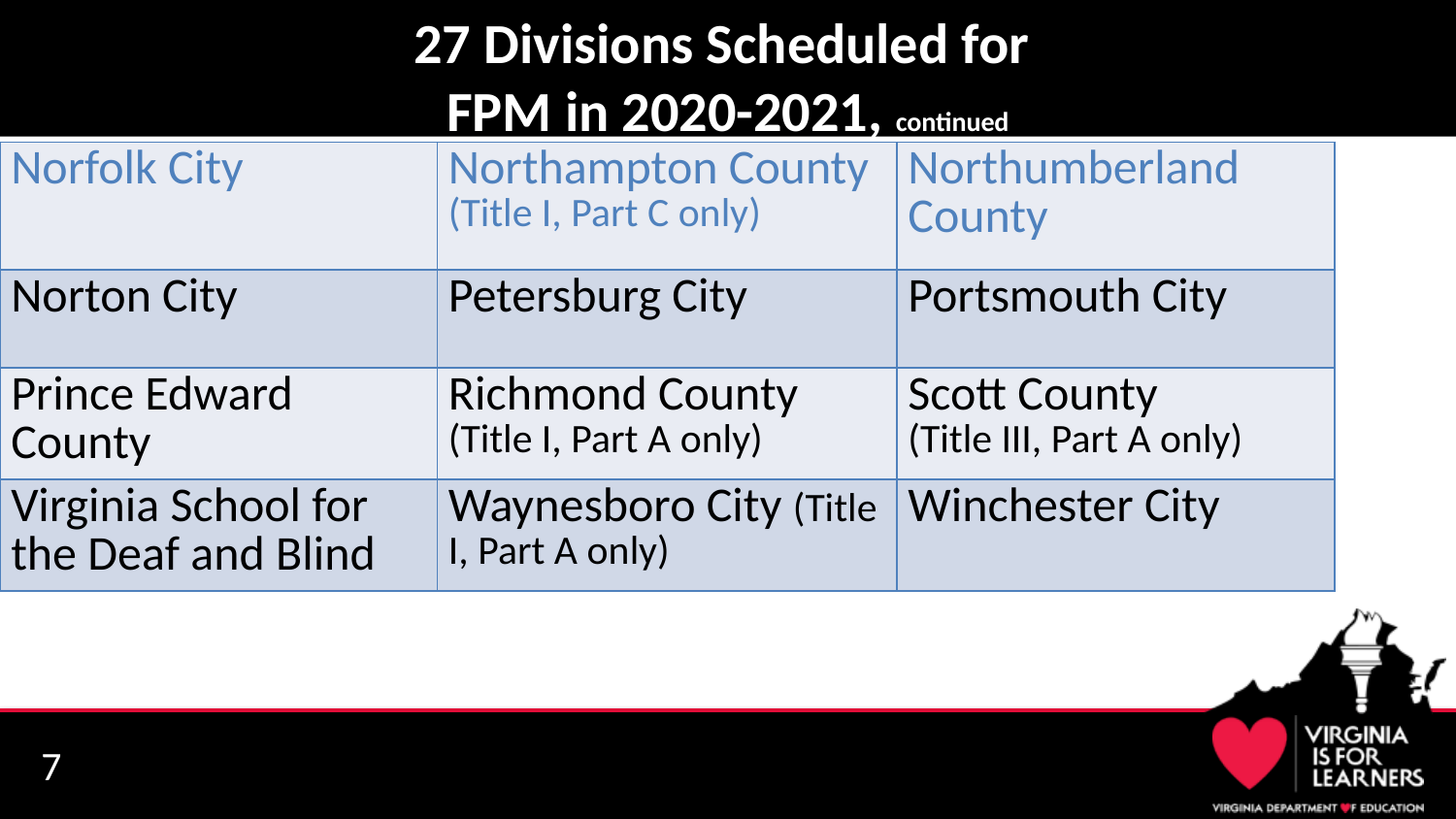

# 27 Divisions Scheduled for FPM in 2020-2021, continued
| Norfolk City | Northampton County (Title I, Part C only) | Northumberland County |
| --- | --- | --- |
| Norton City | Petersburg City | Portsmouth City |
| Prince Edward County | Richmond County (Title I, Part A only) | Scott County (Title III, Part A only) |
| Virginia School for the Deaf and Blind | Waynesboro City (Title I, Part A only) | Winchester City |